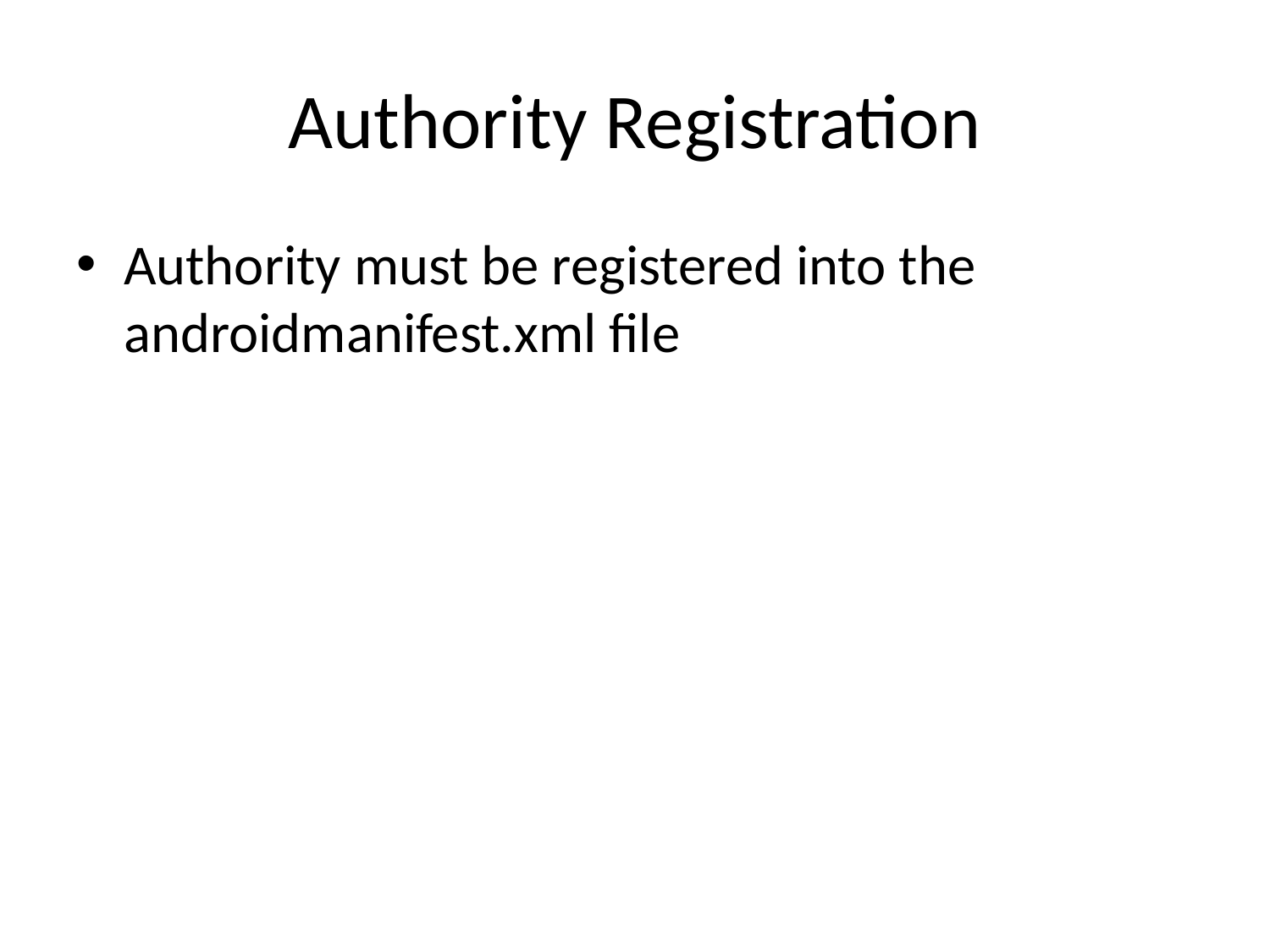

# Authority Registration
Authority must be registered into the androidmanifest.xml file